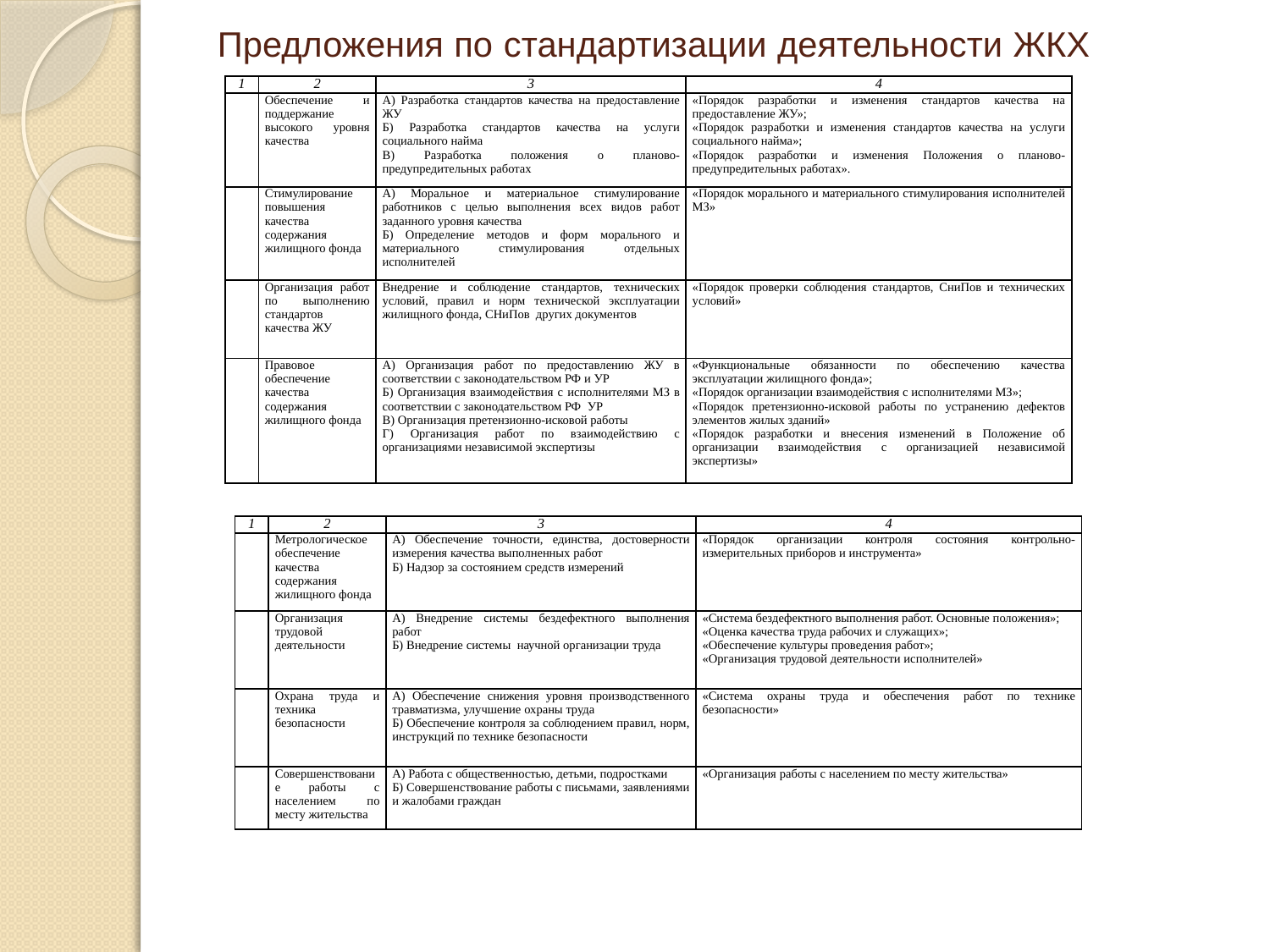

# Предложения по стандартизации деятельности ЖКХ
| 1 | 2 | 3 | 4 |
| --- | --- | --- | --- |
|  | Обеспечение и поддержание высокого уровня качества | А) Разработка стандартов качества на предоставление ЖУ Б) Разработка стандартов качества на услуги социального найма В) Разработка положения о планово-предупредительных работах | «Порядок разработки и изменения стандартов качества на предоставление ЖУ»; «Порядок разработки и изменения стандартов качества на услуги социального найма»; «Порядок разработки и изменения Положения о планово-предупредительных работах». |
|  | Стимулирование повышения качества содержания жилищного фонда | А) Моральное и материальное стимулирование работников с целью выполнения всех видов работ заданного уровня качества Б) Определение методов и форм морального и материального стимулирования отдельных исполнителей | «Порядок морального и материального стимулирования исполнителей МЗ» |
|  | Организация работ по выполнению стандартов качества ЖУ | Внедрение и соблюдение стандартов, технических условий, правил и норм технической эксплуатации жилищного фонда, СНиПов других документов | «Порядок проверки соблюдения стандартов, СниПов и технических условий» |
|  | Правовое обеспечение качества содержания жилищного фонда | А) Организация работ по предоставлению ЖУ в соответствии с законодательством РФ и УР Б) Организация взаимодействия с исполнителями МЗ в соответствии с законодательством РФ УР В) Организация претензионно-исковой работы Г) Организация работ по взаимодействию с организациями независимой экспертизы | «Функциональные обязанности по обеспечению качества эксплуатации жилищного фонда»; «Порядок организации взаимодействия с исполнителями МЗ»; «Порядок претензионно-исковой работы по устранению дефектов элементов жилых зданий» «Порядок разработки и внесения изменений в Положение об организации взаимодействия с организацией независимой экспертизы» |
| 1 | 2 | 3 | 4 |
| --- | --- | --- | --- |
|  | Метрологическое обеспечение качества содержания жилищного фонда | А) Обеспечение точности, единства, достоверности измерения качества выполненных работ Б) Надзор за состоянием средств измерений | «Порядок организации контроля состояния контрольно-измерительных приборов и инструмента» |
|  | Организация трудовой деятельности | А) Внедрение системы бездефектного выполнения работ Б) Внедрение системы научной организации труда | «Система бездефектного выполнения работ. Основные положения»; «Оценка качества труда рабочих и служащих»; «Обеспечение культуры проведения работ»; «Организация трудовой деятельности исполнителей» |
|  | Охрана труда и техника безопасности | А) Обеспечение снижения уровня производственного травматизма, улучшение охраны труда Б) Обеспечение контроля за соблюдением правил, норм, инструкций по технике безопасности | «Система охраны труда и обеспечения работ по технике безопасности» |
|  | Совершенствование работы с населением по месту жительства | А) Работа с общественностью, детьми, подростками Б) Совершенствование работы с письмами, заявлениями и жалобами граждан | «Организация работы с населением по месту жительства» |